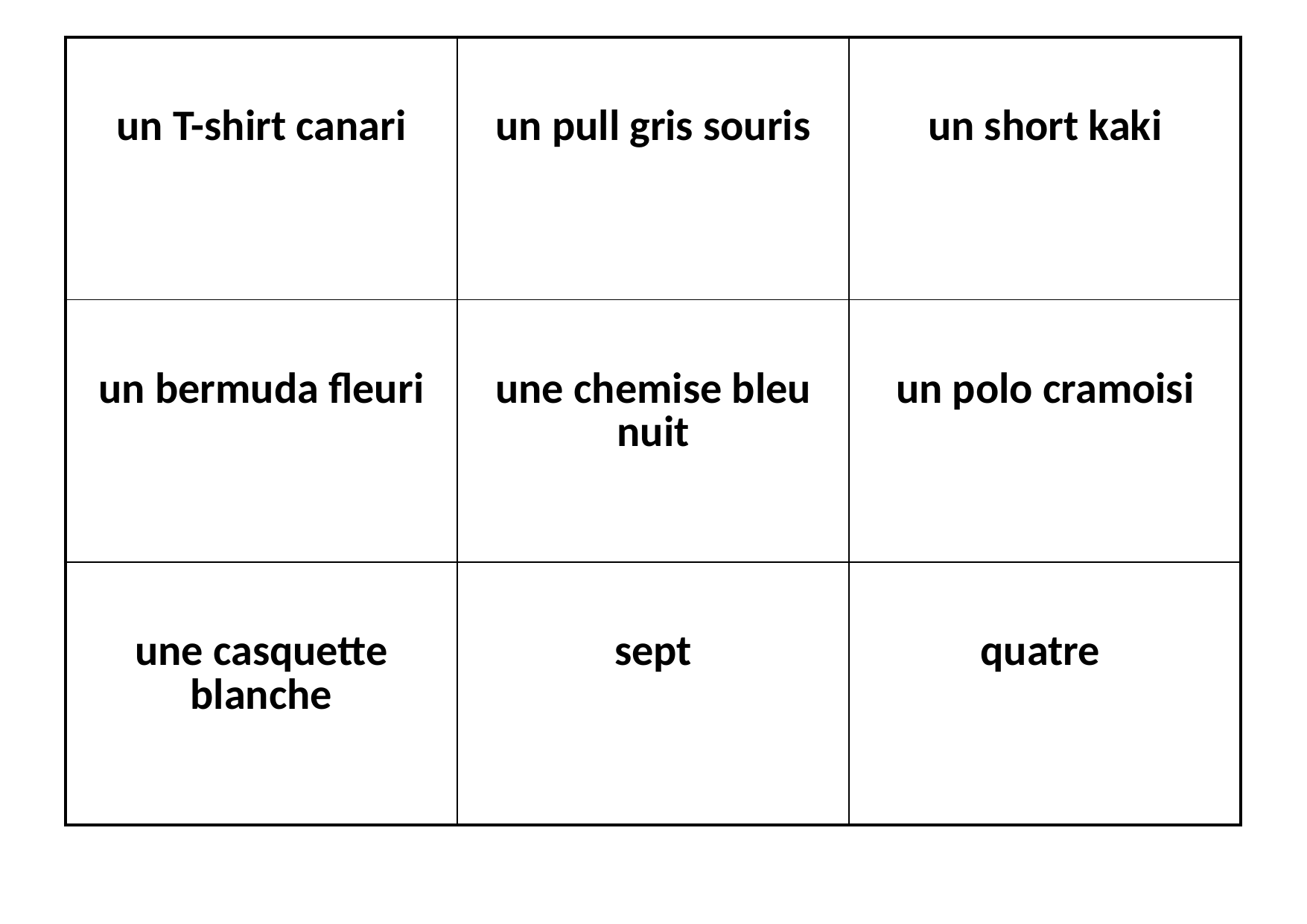

| un T-shirt canari | un pull gris souris | un short kaki |
| --- | --- | --- |
| un bermuda fleuri | une chemise bleu nuit | un polo cramoisi |
| une casquette blanche | sept | quatre |